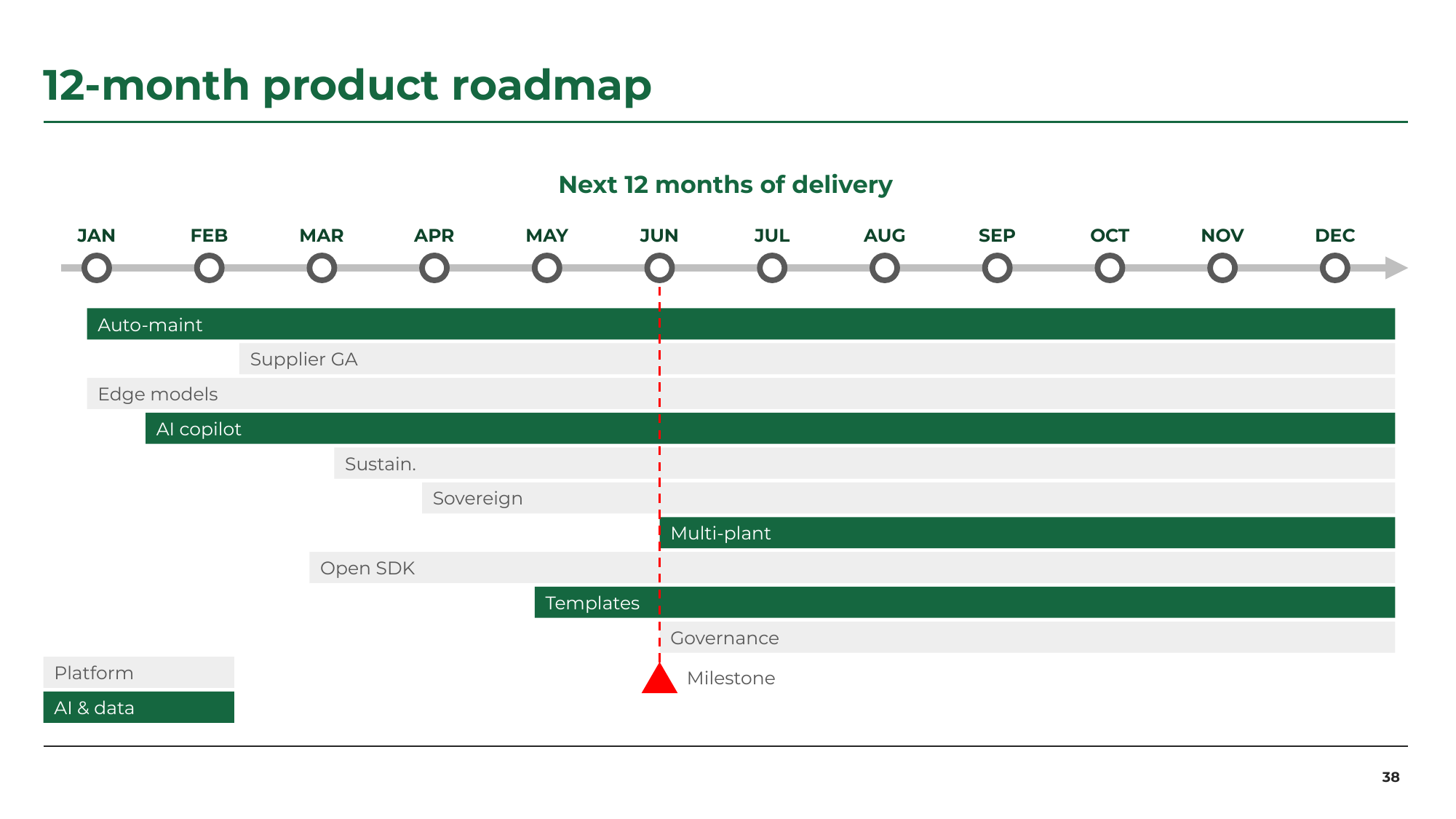

# 12-month product roadmap
Next 12 months of delivery
JAN
FEB
MAR
APR
MAY
JUN
JUL
AUG
SEP
OCT
NOV
DEC

Auto-maint
Supplier GA
Edge models
AI copilot
Sustain.
Sovereign
Multi-plant
Open SDK
Templates
Governance
Platform
Milestone

AI & data
38